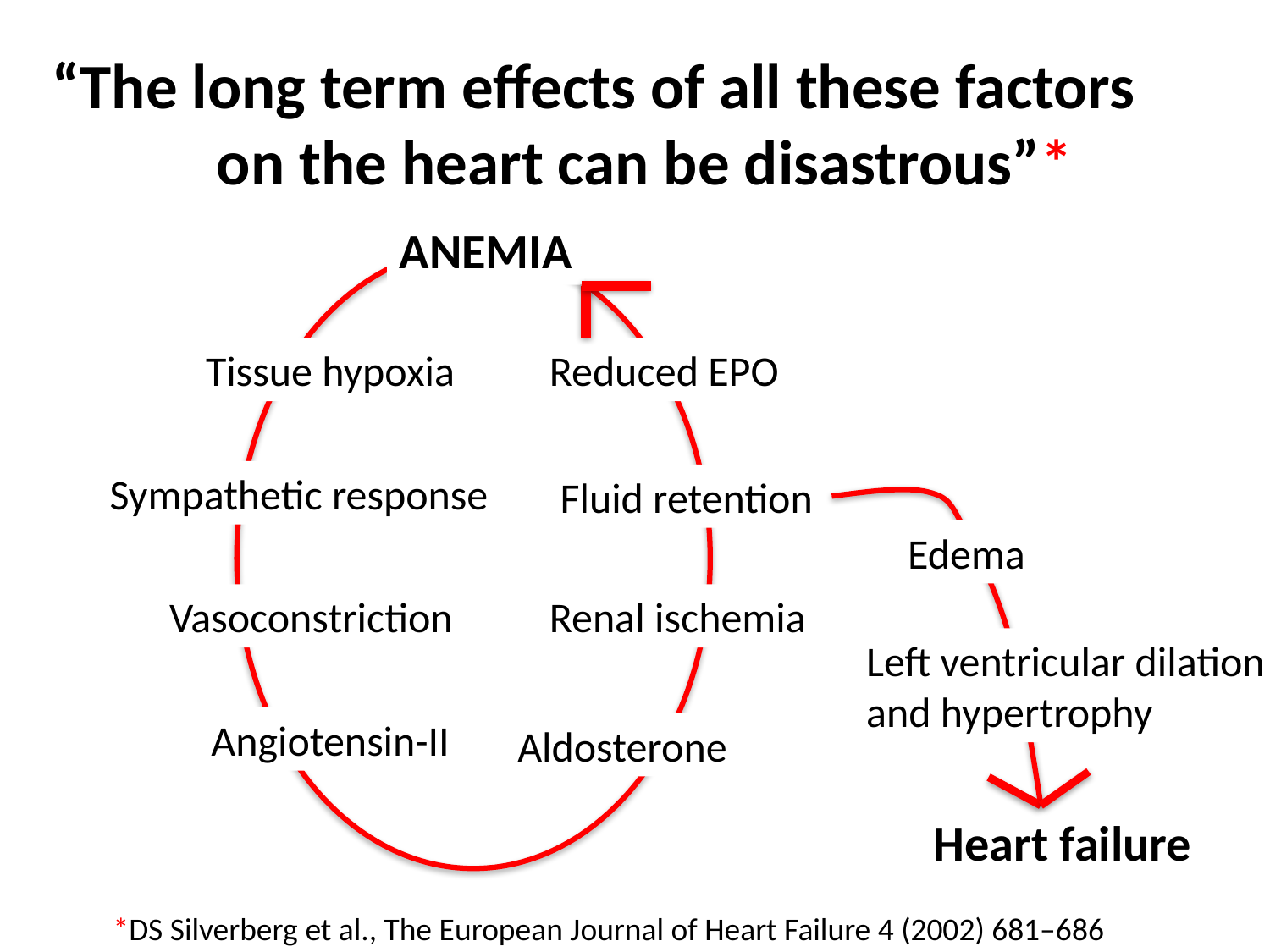

“The long term effects of all these factors        on the heart can be disastrous”*
ANEMIA

Tissue hypoxia
Reduced EPO
Sympathetic response
Fluid retention

Edema
Vasoconstriction
Renal ischemia
Left ventricular dilation and hypertrophy
Angiotensin-II
Aldosterone
Heart failure
*DS Silverberg et al., The European Journal of Heart Failure 4 (2002) 681–686